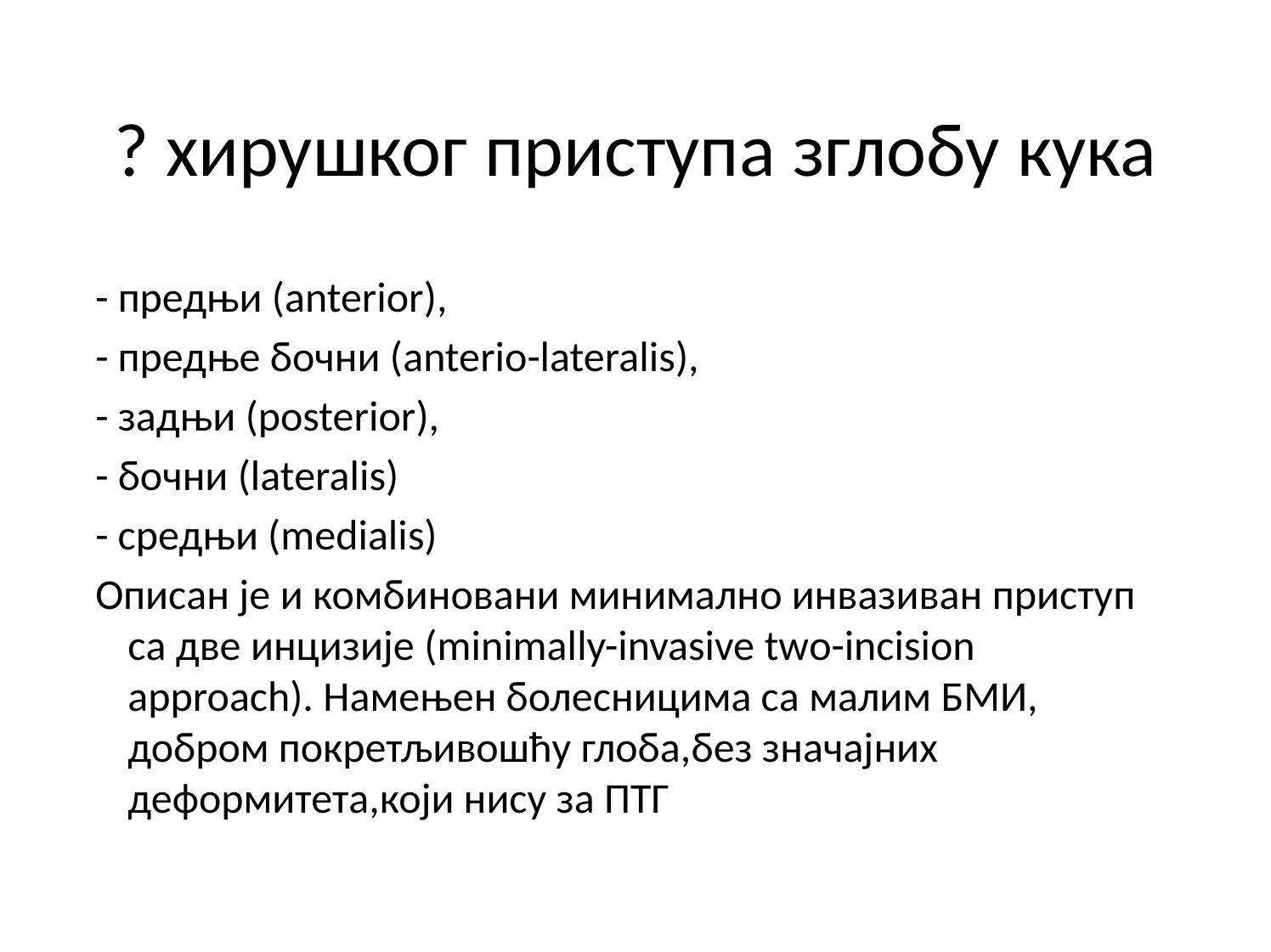

# ? хирушког приступа зглобу кука
 - предњи (аnterior),
 - предње бочни (аnterio-lateralis),
 - задњи (posterior),
 - бочни (lateralis)
 - средњи (medialis)
 Описан је и комбиновани минимално инвазиван приступ са две инцизије (minimally-invasive twо-incision approach). Намењен болесницима са малим БМИ, добром покретљивошћу глоба,без значајних деформитета,који нису за ПТГ